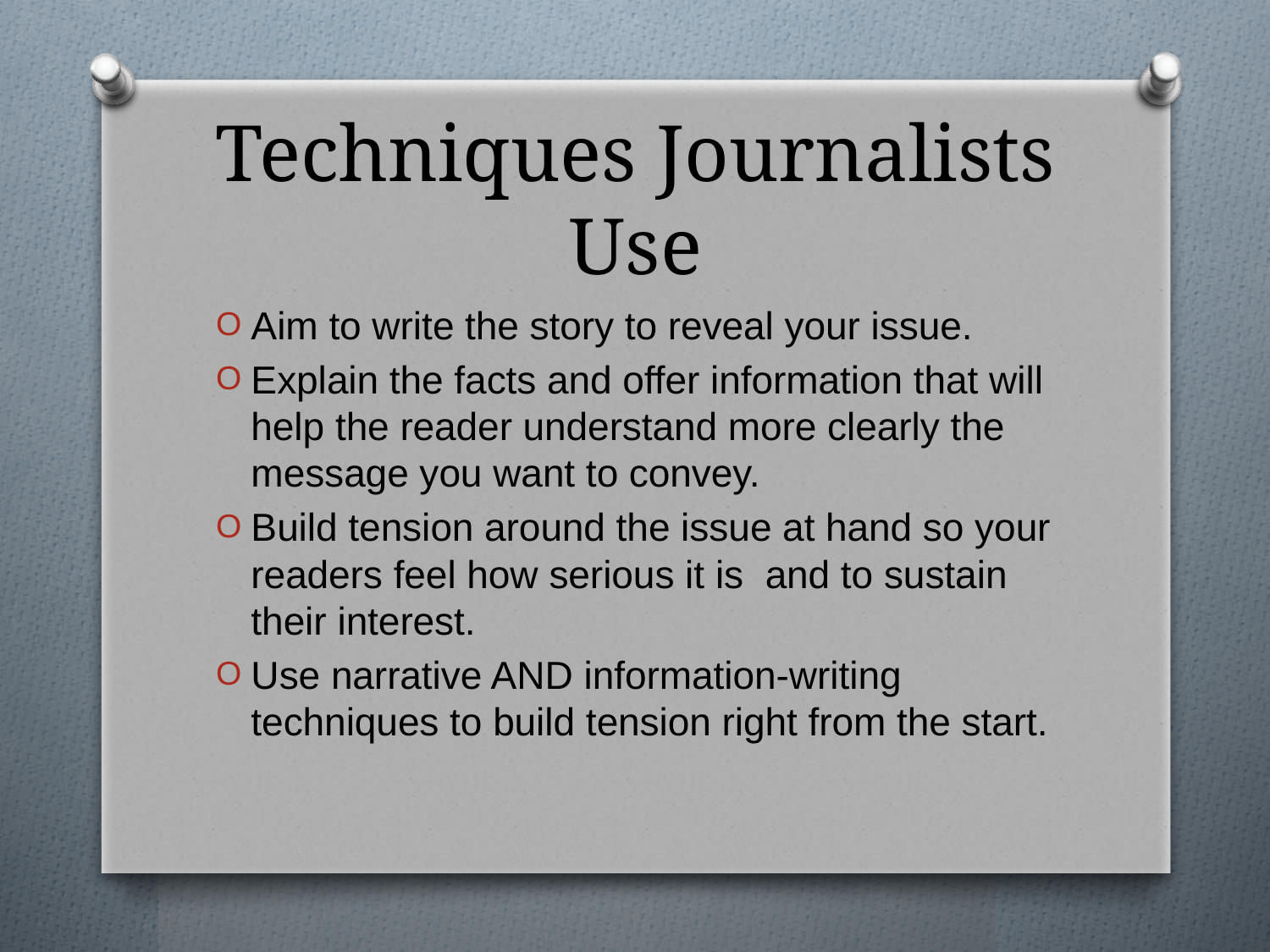

# Techniques Journalists Use
Aim to write the story to reveal your issue.
Explain the facts and offer information that will help the reader understand more clearly the message you want to convey.
Build tension around the issue at hand so your readers feel how serious it is  and to sustain their interest.
Use narrative AND information-writing techniques to build tension right from the start.